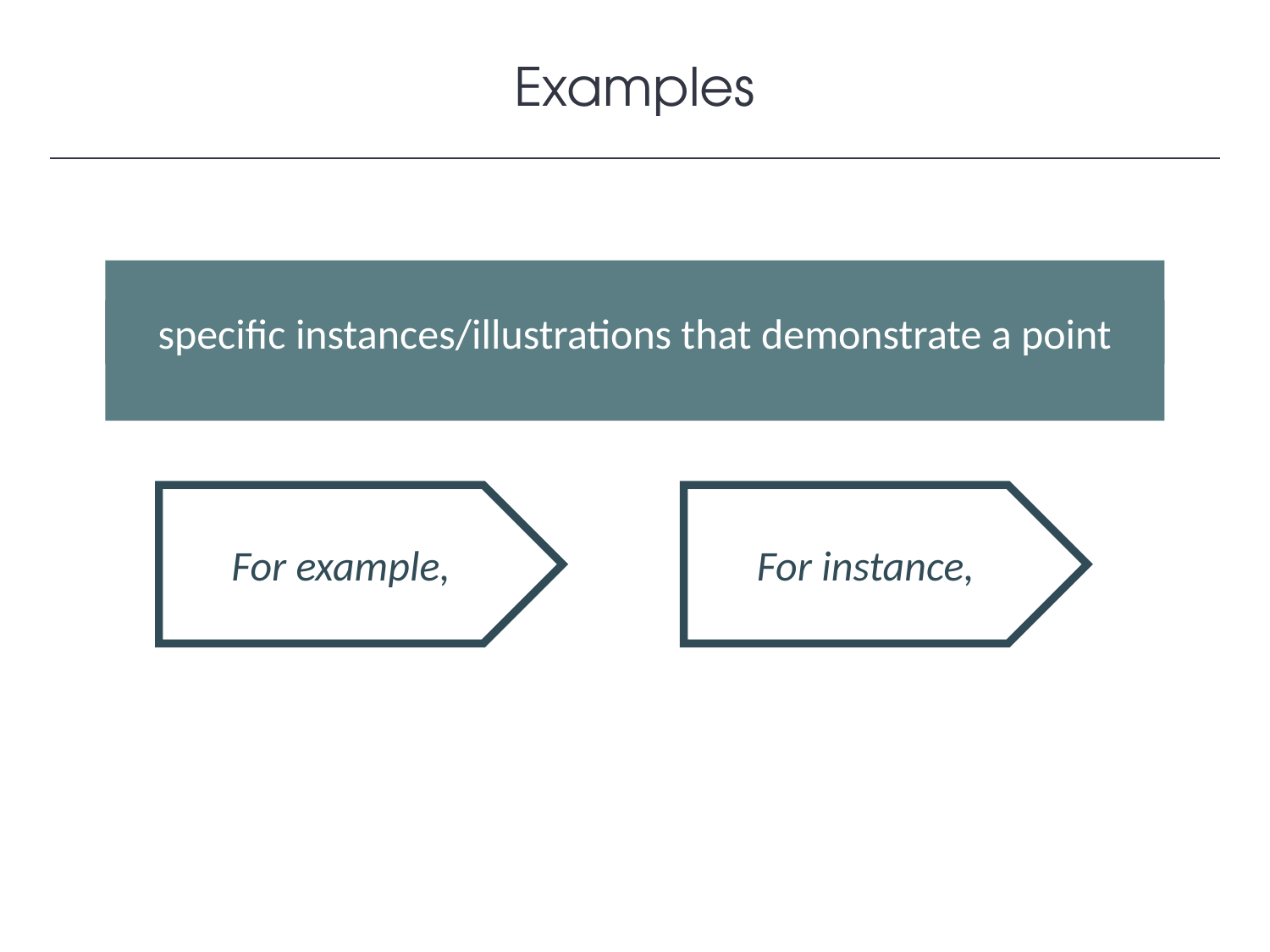

Examples
HAWKES LEARNING

specific instances/illustrations that demonstrate a point
For example,
For instance,